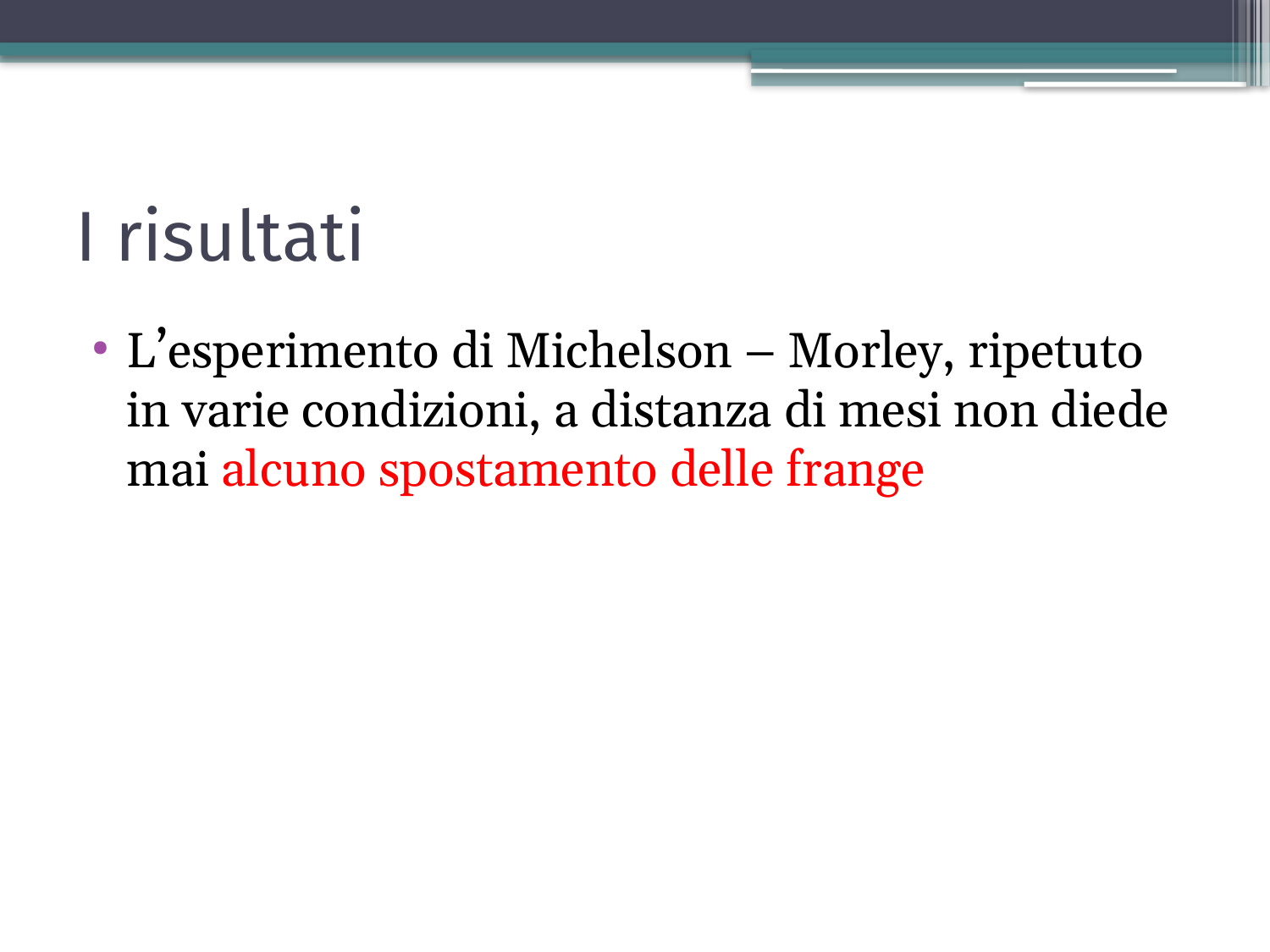

# I risultati
L’esperimento di Michelson – Morley, ripetuto in varie condizioni, a distanza di mesi non diede mai alcuno spostamento delle frange